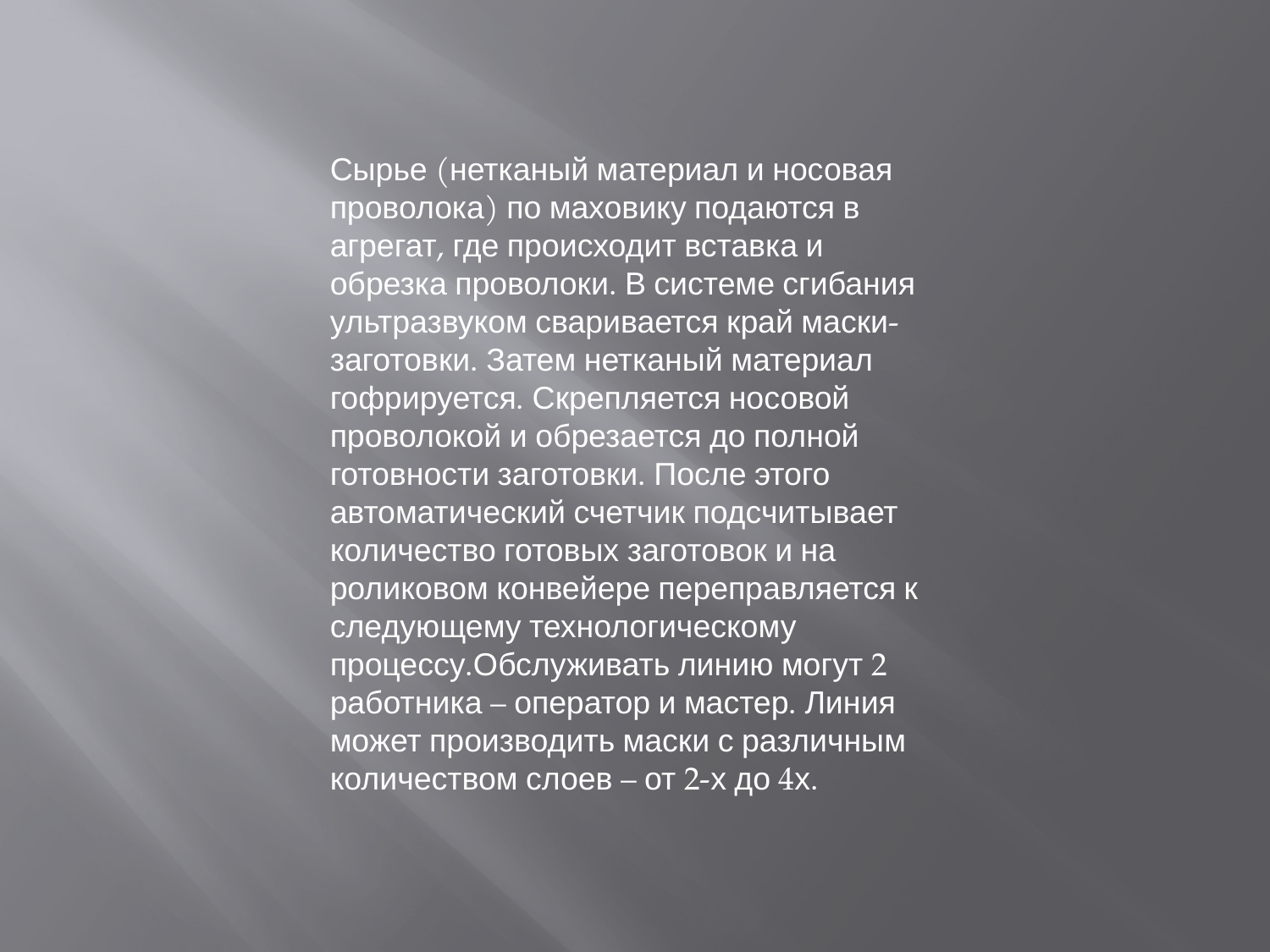

Сырье (нетканый материал и носовая проволока) по маховику подаются в агрегат, где происходит вставка и обрезка проволоки. В системе сгибания ультразвуком сваривается край маски-заготовки. Затем нетканый материал гофрируется. Скрепляется носовой проволокой и обрезается до полной готовности заготовки. После этого автоматический счетчик подсчитывает количество готовых заготовок и на роликовом конвейере переправляется к следующему технологическому процессу.Обслуживать линию могут 2 работника – оператор и мастер. Линия может производить маски с различным количеством слоев – от 2-х до 4х.